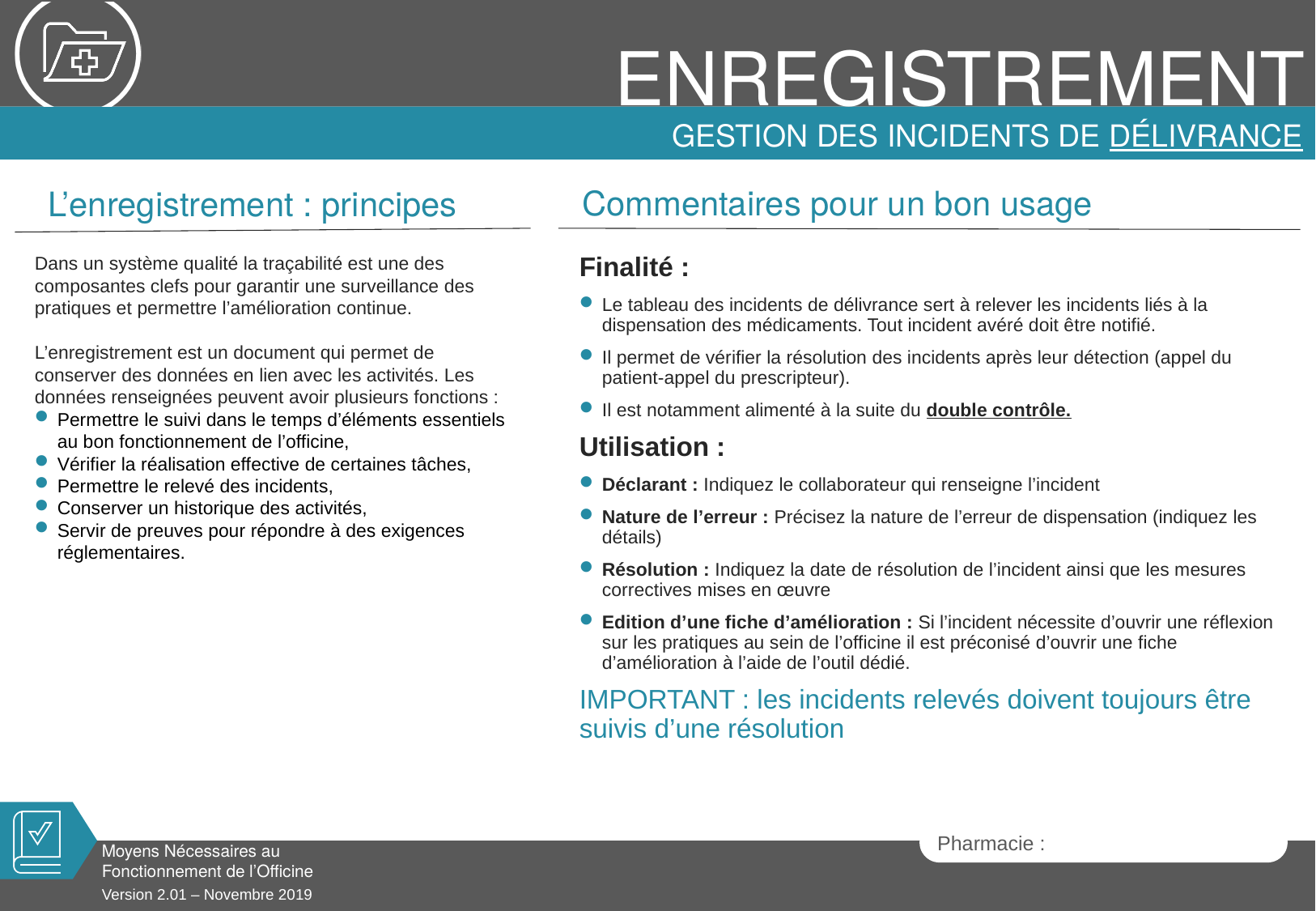

# Gestion des incidents de délivrance
Finalité :
Le tableau des incidents de délivrance sert à relever les incidents liés à la dispensation des médicaments. Tout incident avéré doit être notifié.
Il permet de vérifier la résolution des incidents après leur détection (appel du patient-appel du prescripteur).
Il est notamment alimenté à la suite du double contrôle.
Utilisation :
Déclarant : Indiquez le collaborateur qui renseigne l’incident
Nature de l’erreur : Précisez la nature de l’erreur de dispensation (indiquez les détails)
Résolution : Indiquez la date de résolution de l’incident ainsi que les mesures correctives mises en œuvre
Edition d’une fiche d’amélioration : Si l’incident nécessite d’ouvrir une réflexion sur les pratiques au sein de l’officine il est préconisé d’ouvrir une fiche d’amélioration à l’aide de l’outil dédié.
IMPORTANT : les incidents relevés doivent toujours être suivis d’une résolution